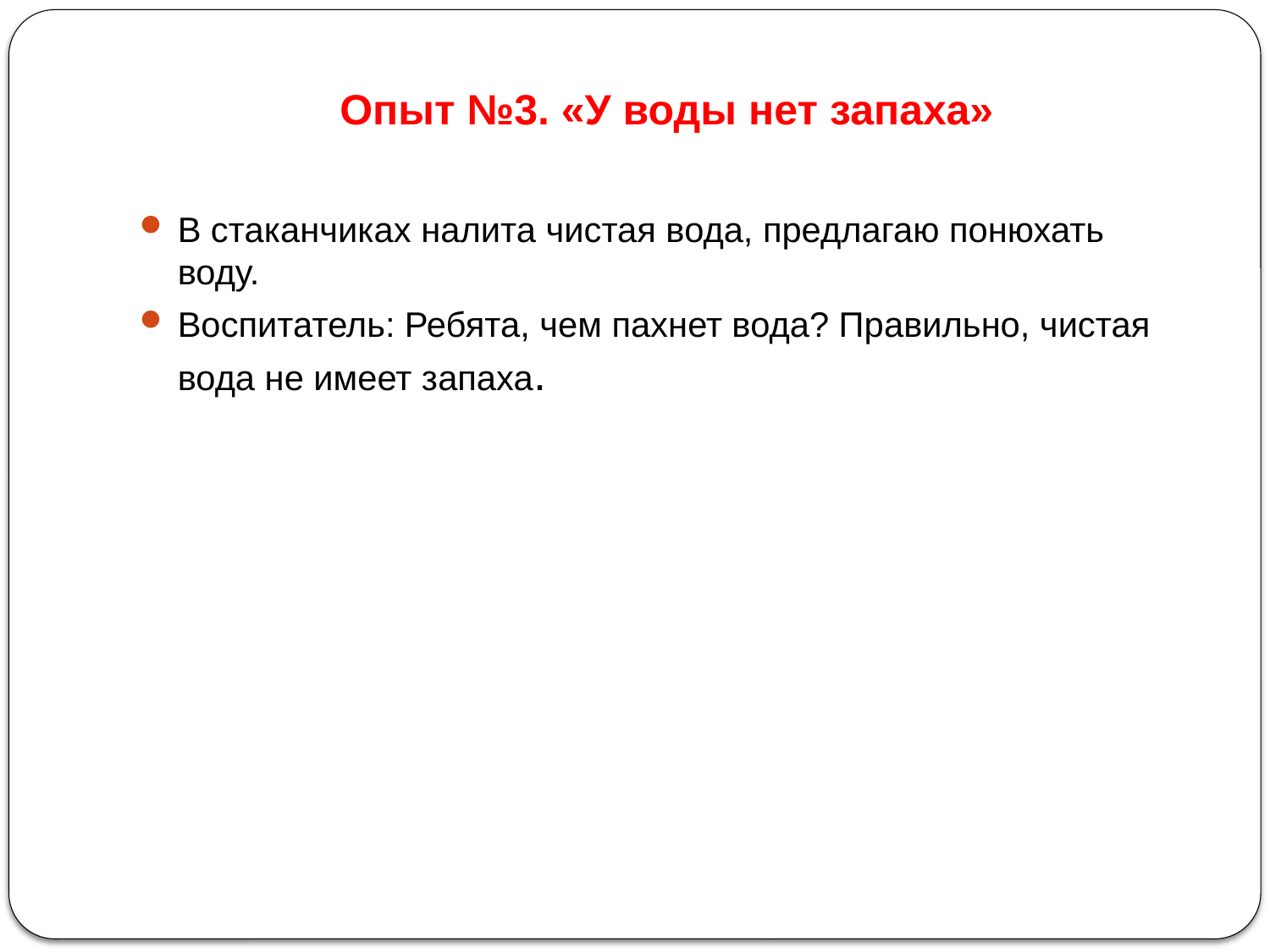

# Опыт №3. «У воды нет запаха»
В стаканчиках налита чистая вода, предлагаю понюхать воду.
Воспитатель: Ребята, чем пахнет вода? Правильно, чистая вода не имеет запаха.